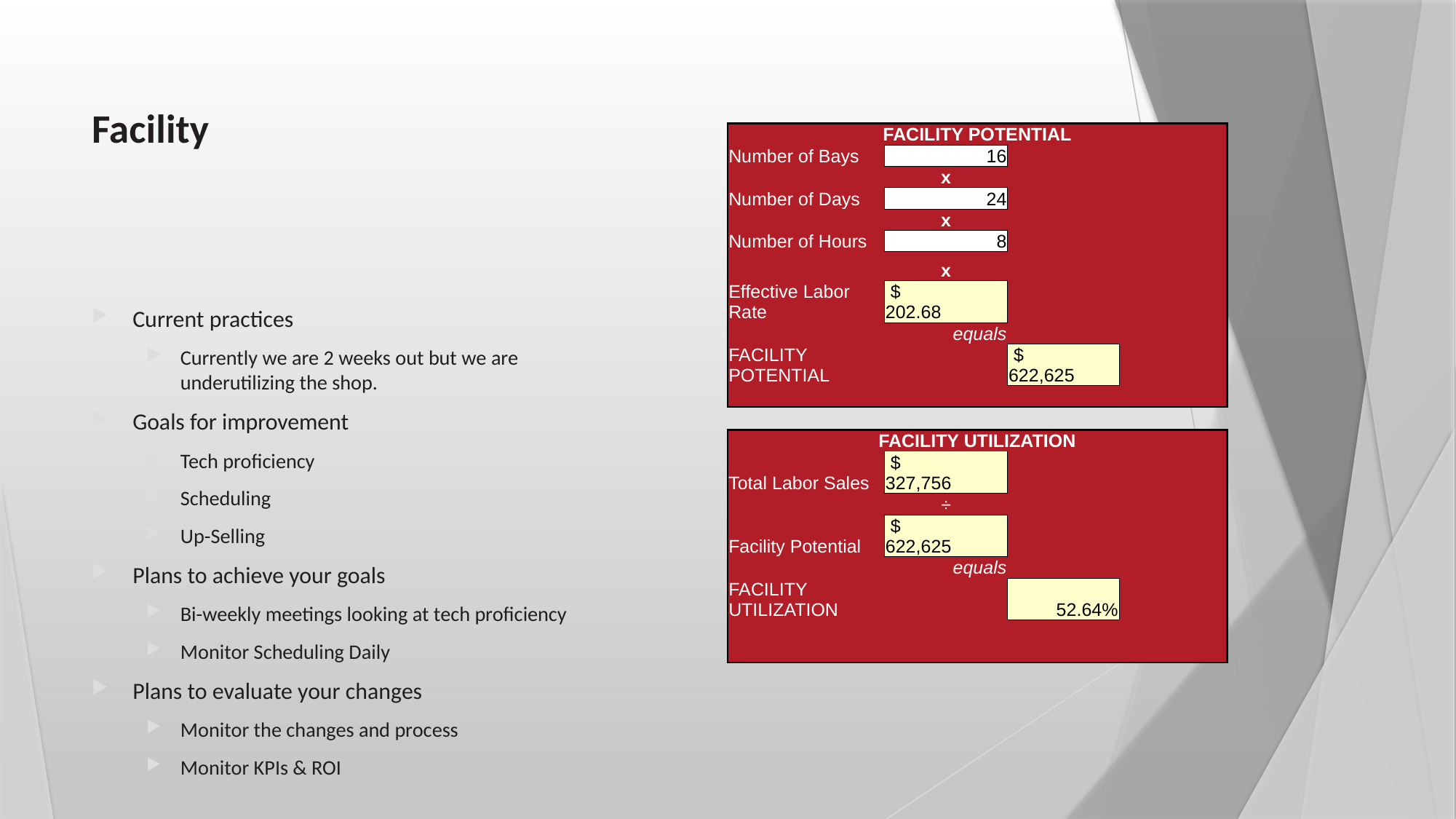

# Facility
| FACILITY POTENTIAL |  |  |  |  |  |
| --- | --- | --- | --- | --- | --- |
| Number of Bays | 16 |  |  |  |  |
|  | x |  |  |  |  |
| Number of Days | 24 |  |  |  |  |
|  | x |  |  |  |  |
| Number of Hours | 8 |  |  |  |  |
|  | x |  |  |  |  |
| Effective Labor Rate | $ 202.68 |  |  |  |  |
|  | equals |  |  |  |  |
| FACILITY POTENTIAL |  | $ 622,625 |  |  |  |
|  |  |  |  |  |  |
|  |  |  |  |  |  |
| FACILITY UTILIZATION |  |  |  |  |  |
| Total Labor Sales | $ 327,756 |  |  |  |  |
|  | ÷ |  |  |  |  |
| Facility Potential | $ 622,625 |  |  |  |  |
|  | equals |  |  |  |  |
| FACILITY UTILIZATION |  | 52.64% |  |  |  |
|  |  |  |  |  |  |
|  |  |  |  |  |  |

Current practices
Currently we are 2 weeks out but we are underutilizing the shop.
Goals for improvement
Tech proficiency
Scheduling
Up-Selling
Plans to achieve your goals
Bi-weekly meetings looking at tech proficiency
Monitor Scheduling Daily
Plans to evaluate your changes
Monitor the changes and process
Monitor KPIs & ROI